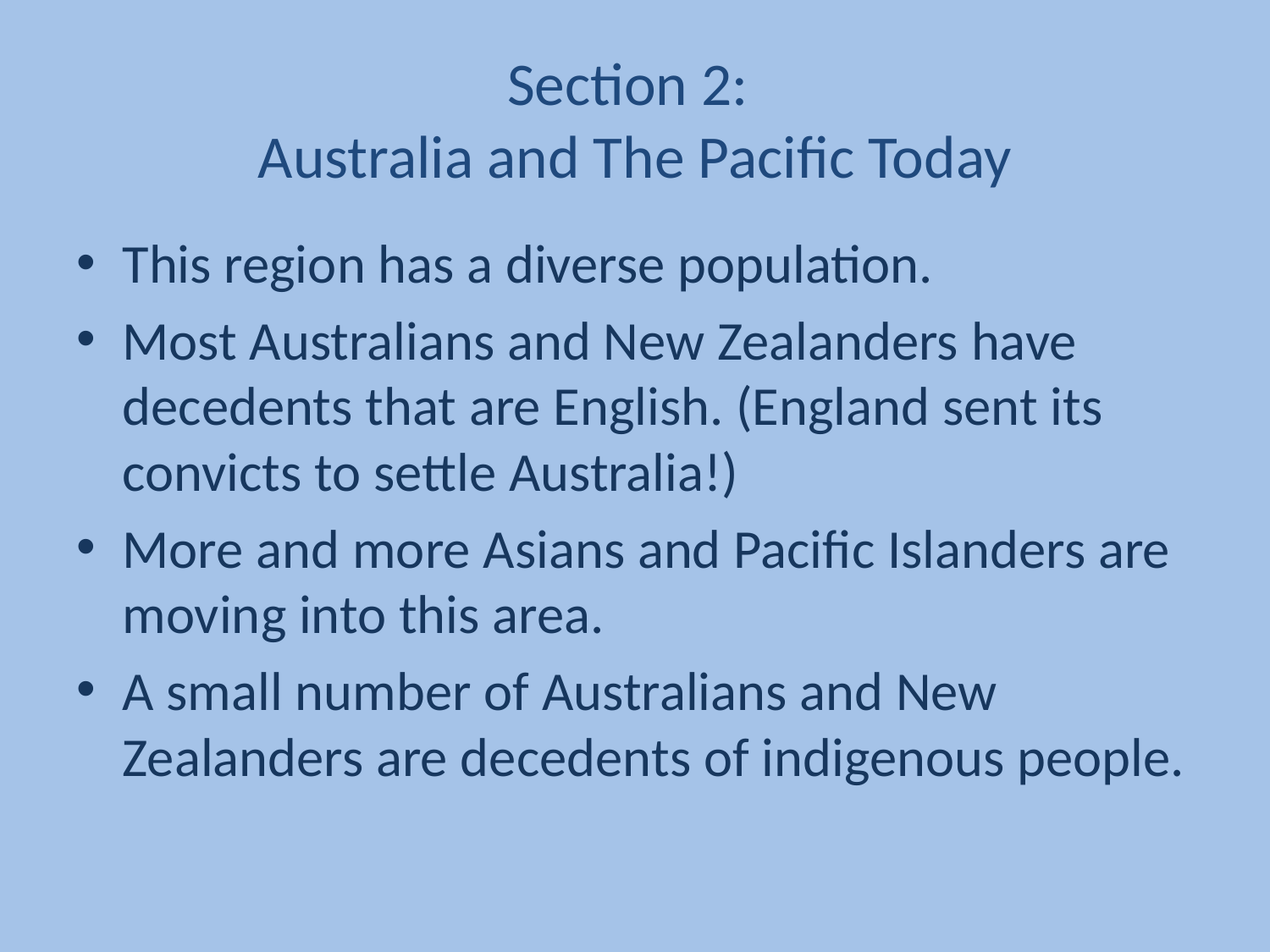

# Section 2: Australia and The Pacific Today
This region has a diverse population.
Most Australians and New Zealanders have decedents that are English. (England sent its convicts to settle Australia!)
More and more Asians and Pacific Islanders are moving into this area.
A small number of Australians and New Zealanders are decedents of indigenous people.